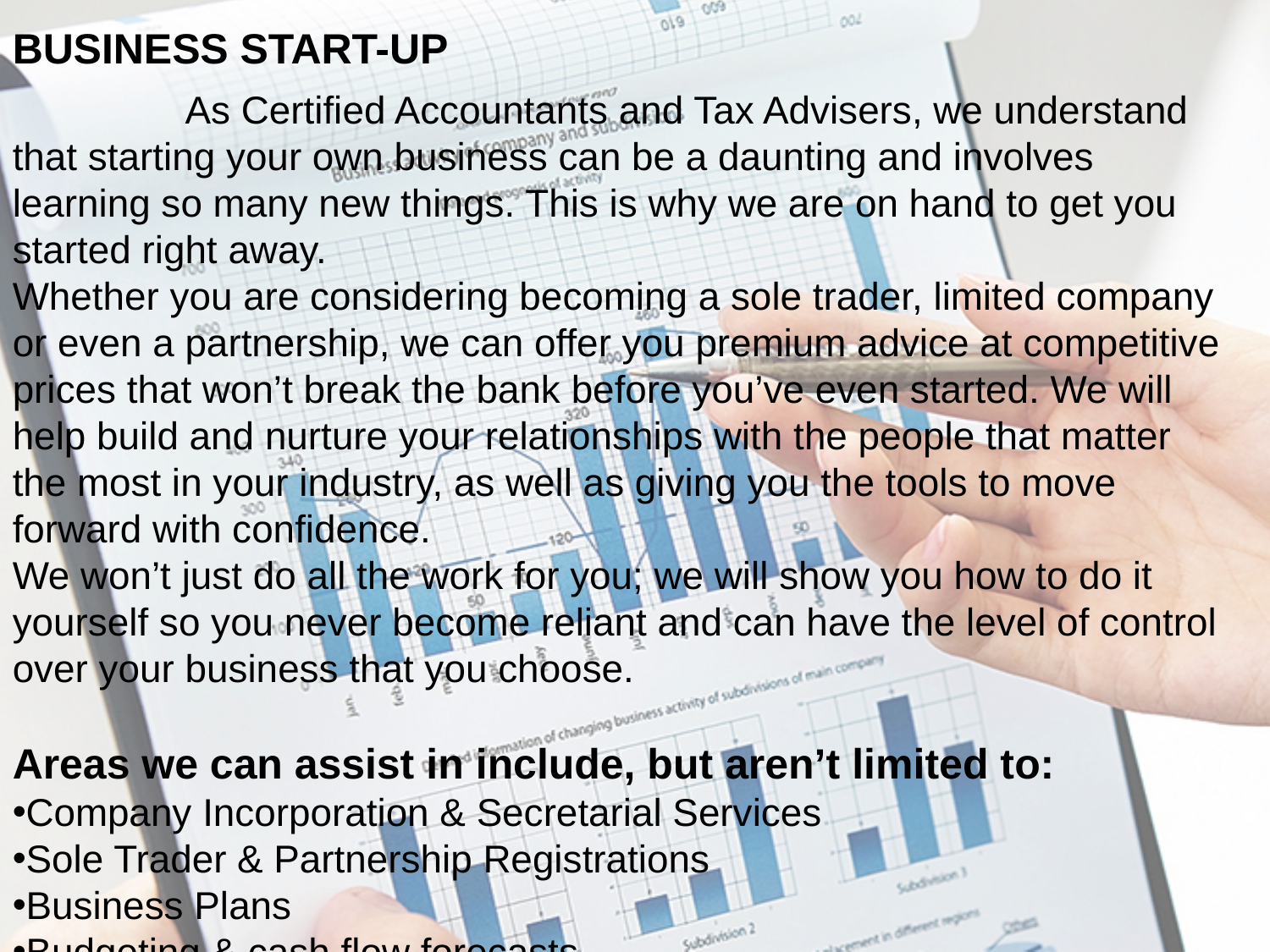

BUSINESS START-UP
                As Certified Accountants and Tax Advisers, we understand that starting your own business can be a daunting and involves learning so many new things. This is why we are on hand to get you started right away.
Whether you are considering becoming a sole trader, limited company or even a partnership, we can offer you premium advice at competitive prices that won’t break the bank before you’ve even started. We will help build and nurture your relationships with the people that matter the most in your industry, as well as giving you the tools to move forward with confidence.
We won’t just do all the work for you; we will show you how to do it yourself so you never become reliant and can have the level of control over your business that you choose.

Areas we can assist in include, but aren’t limited to:
Company Incorporation & Secretarial Services
Sole Trader & Partnership Registrations
Business Plans
Budgeting & cash flow forecasts